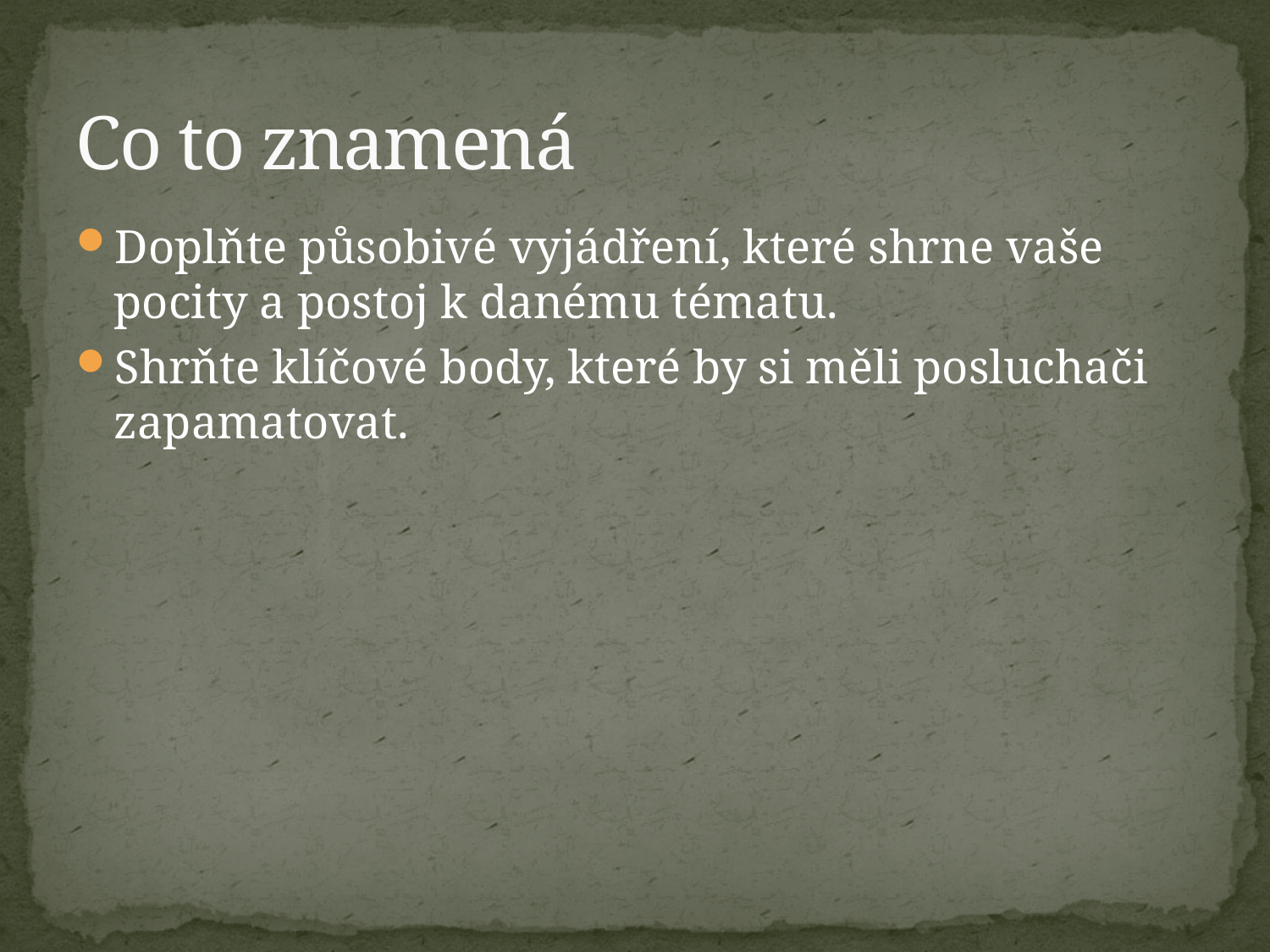

# Co to znamená
Doplňte působivé vyjádření, které shrne vaše pocity a postoj k danému tématu.
Shrňte klíčové body, které by si měli posluchači zapamatovat.